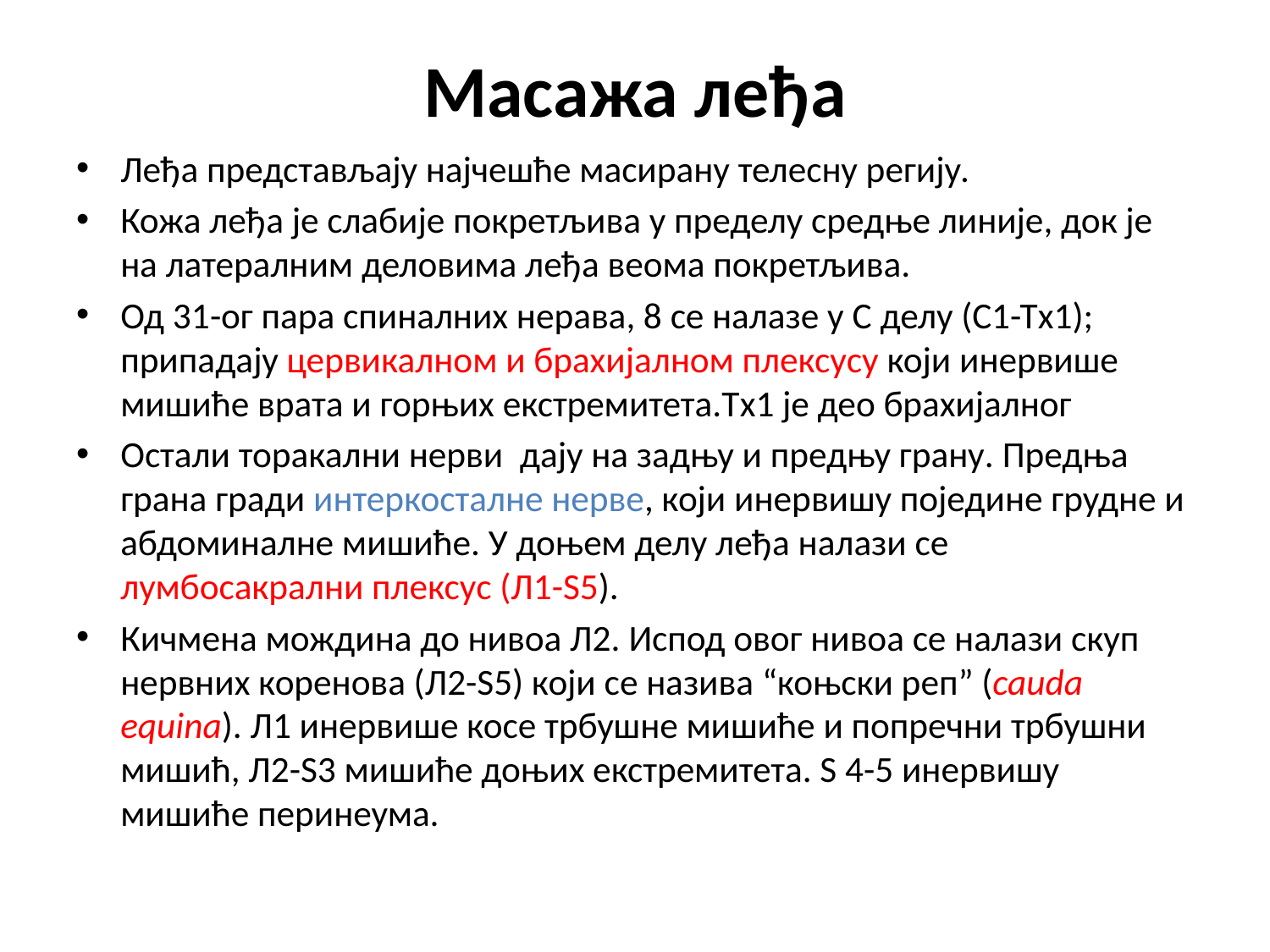

# Масажа леђа
Леђа представљају најчешће масирану телесну регију.
Кожа леђа је слабије покретљива у пределу средње линије, док је на латералним деловима леђа веома покретљива.
Од 31-ог пара спиналних нерава, 8 се налазе у С делу (С1-Тх1); припадају цервикалном и брахијалном плексусу који инервише мишиће врата и горњих екстремитета.Тх1 је део брахијалног
Остали торакални нерви  дају на задњу и предњу грану. Предња грана гради интеркосталне нерве, који инервишу поједине грудне и абдоминалне мишиће. У доњем делу леђа налази се лумбосакрални плексус (Л1-S5).
Кичмена мождина до нивоа Л2. Испод овог нивоа се налази скуп нервних коренова (Л2-S5) који се назива “коњски реп” (cauda equina). Л1 инервише косе трбушне мишиће и попречни трбушни мишић, Л2-S3 мишиће доњих екстремитета. S 4-5 инервишу мишиће перинеума.